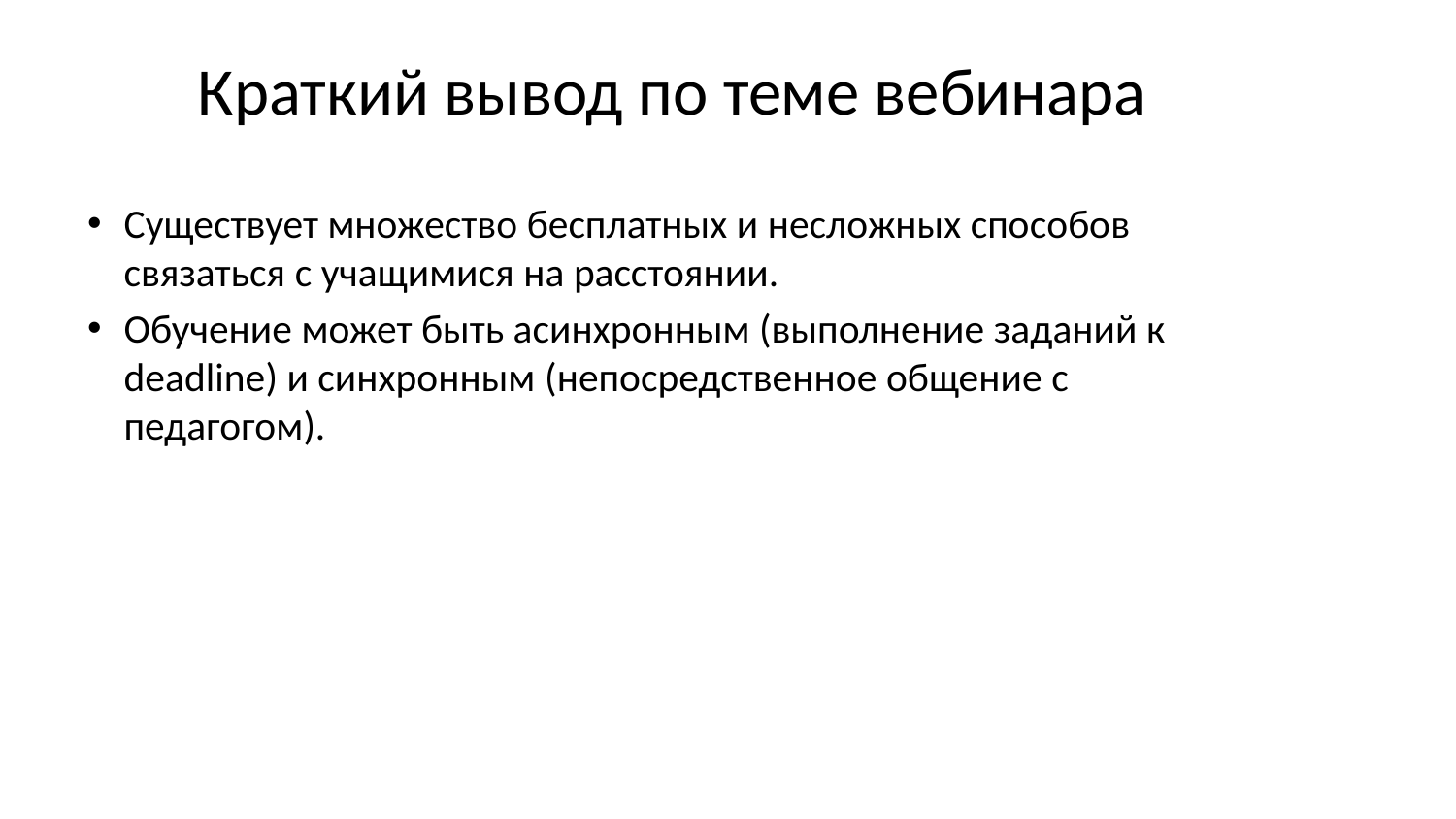

# Краткий вывод по теме вебинара
Существует множество бесплатных и несложных способов связаться с учащимися на расстоянии.
Обучение может быть асинхронным (выполнение заданий к deadline) и синхронным (непосредственное общение с педагогом).